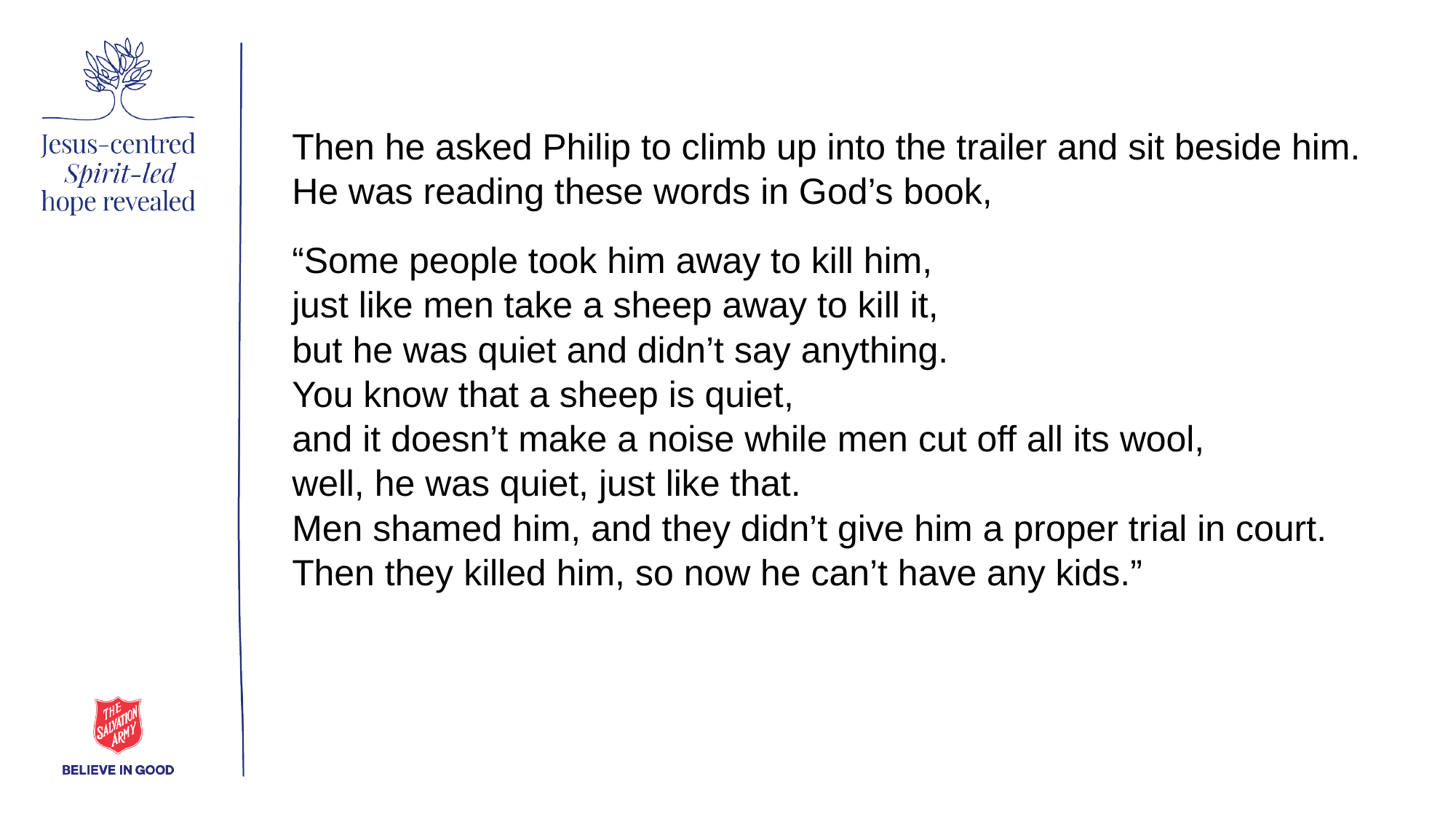

Then he asked Philip to climb up into the trailer and sit beside him. He was reading these words in God’s book,
“Some people took him away to kill him, 
just like men take a sheep away to kill it, 
but he was quiet and didn’t say anything. 
You know that a sheep is quiet, 
and it doesn’t make a noise while men cut off all its wool, 
well, he was quiet, just like that.
Men shamed him, and they didn’t give him a proper trial in court. 
Then they killed him, so now he can’t have any kids.”